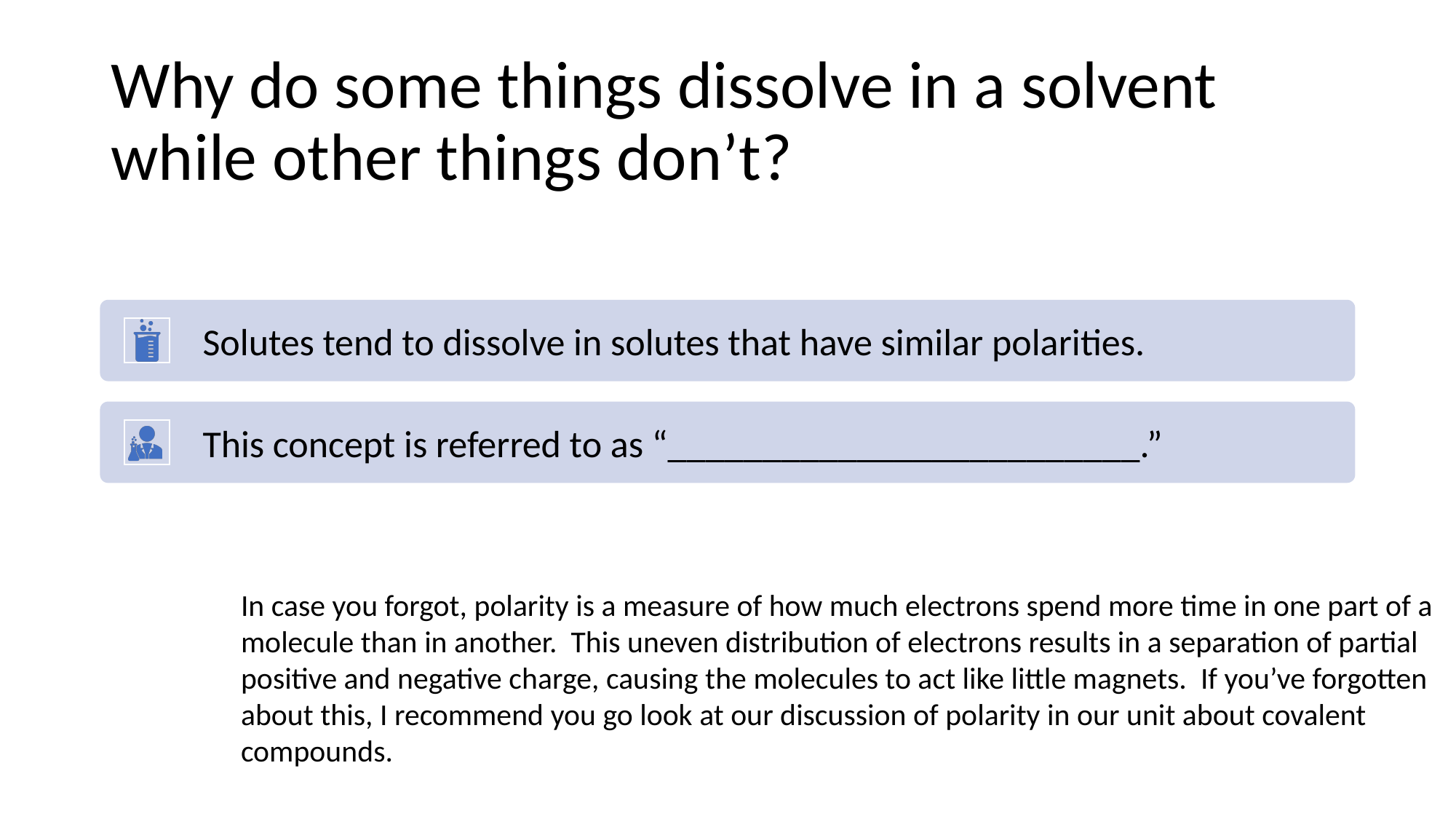

# Why do some things dissolve in a solvent while other things don’t?
Solutes tend to dissolve in solutes that have similar polarities.
This concept is referred to as “_________________________.”
In case you forgot, polarity is a measure of how much electrons spend more time in one part of a molecule than in another.  This uneven distribution of electrons results in a separation of partial positive and negative charge, causing the molecules to act like little magnets.  If you’ve forgotten about this, I recommend you go look at our discussion of polarity in our unit about covalent compounds.